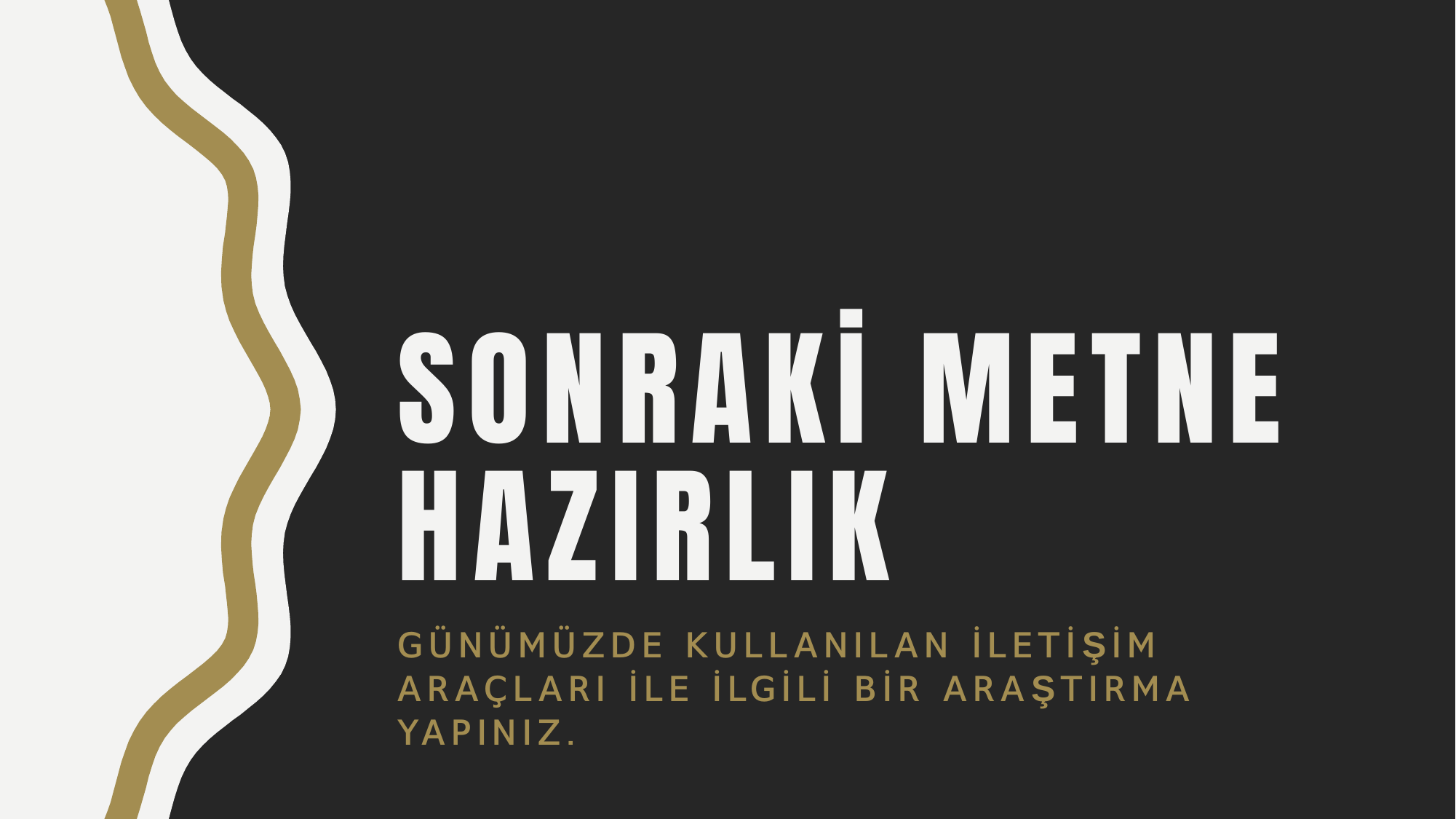

# SONRAKİ METNE HAZIRLIK
Günümüzde kullanılan iletişim araçları ile ilgili bir araştırma yapınız.